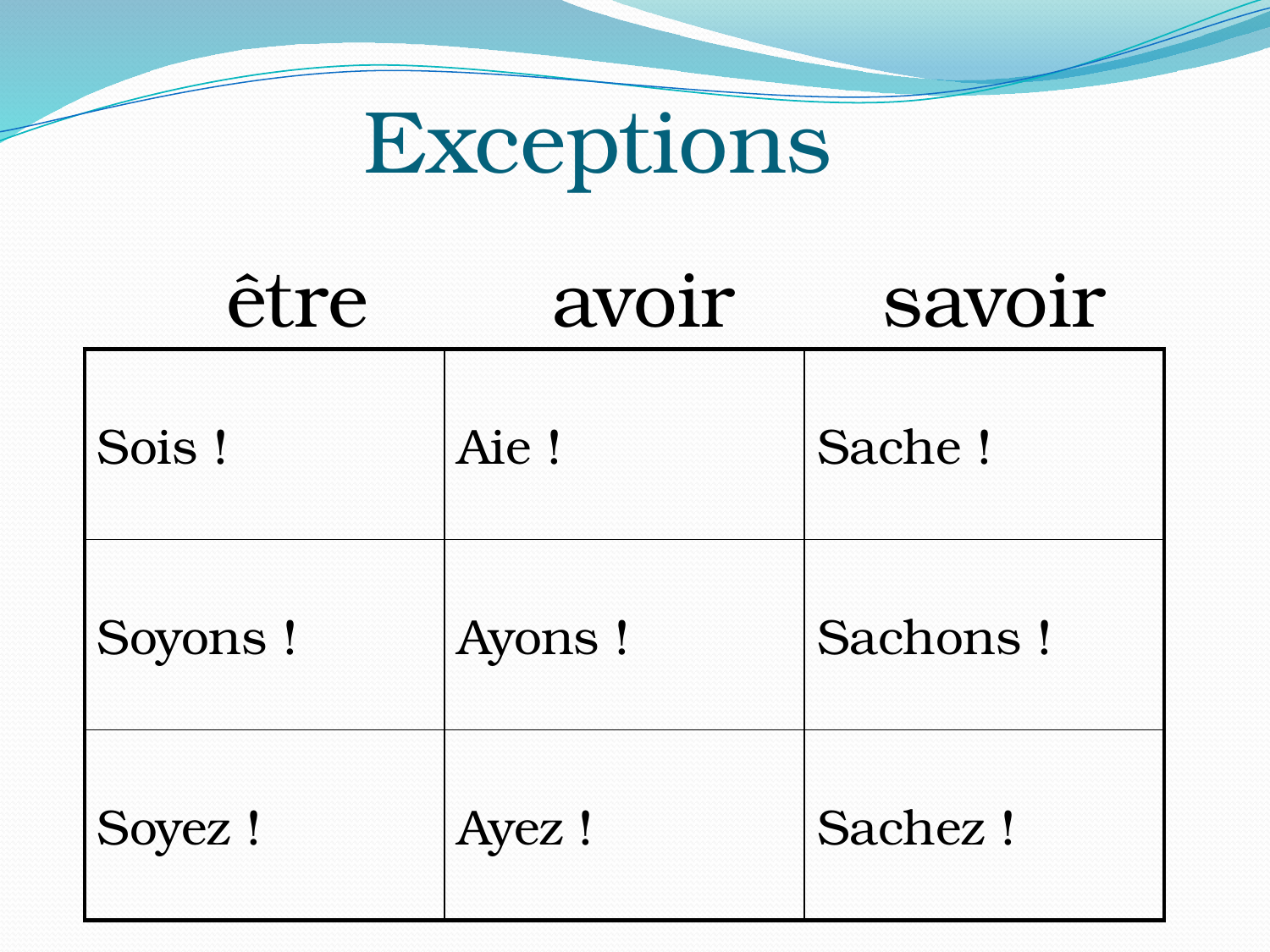

# Exceptions
être
avoir
savoir
| Sois ! | Aie ! | Sache ! |
| --- | --- | --- |
| Soyons ! | Ayons ! | Sachons ! |
| Soyez ! | Ayez ! | Sachez ! |